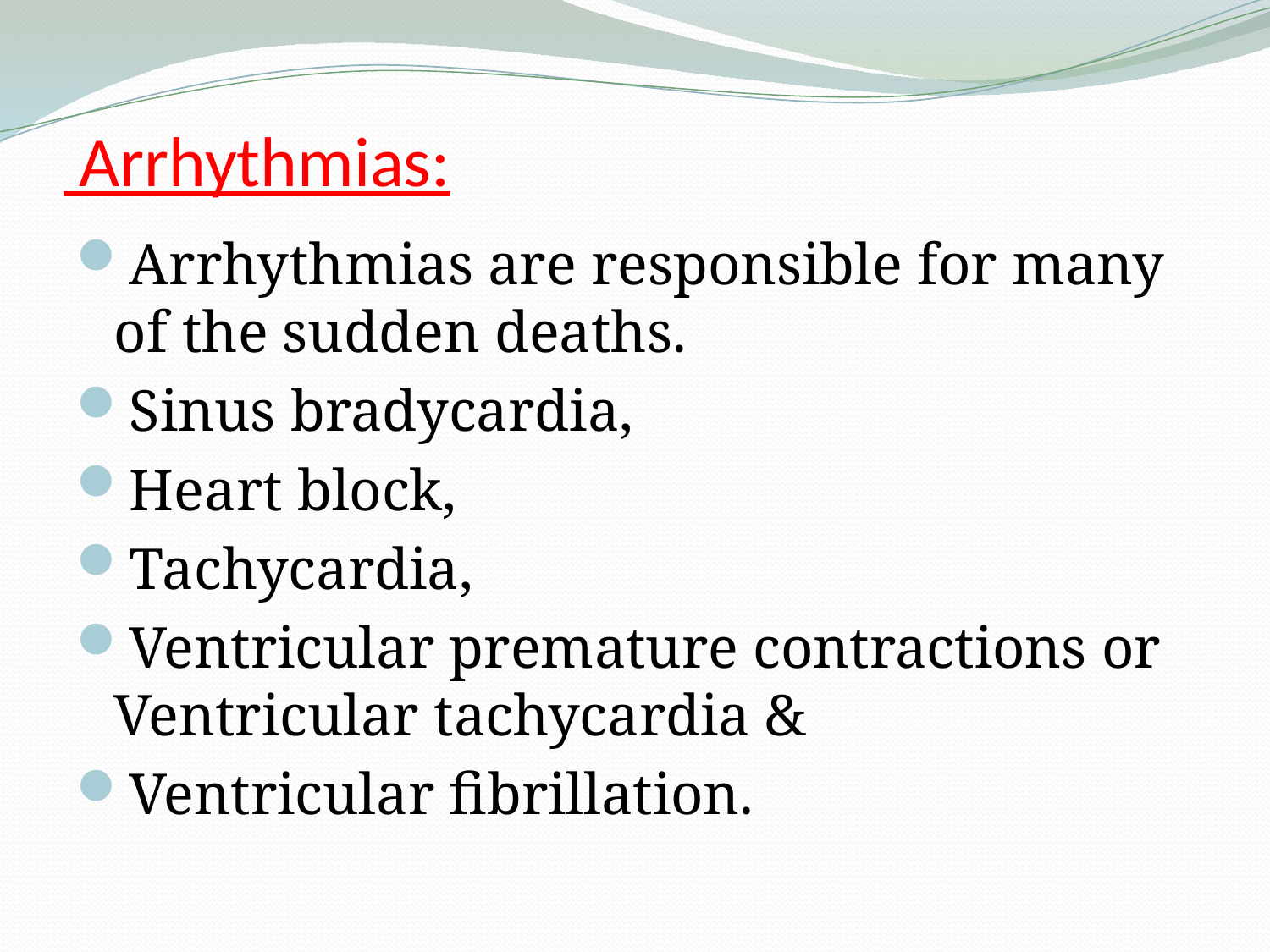

# Arrhythmias:
Arrhythmias are responsible for many of the sudden deaths.
Sinus bradycardia,
Heart block,
Tachycardia,
Ventricular premature contractions or Ventricular tachycardia &
Ventricular fibrillation.